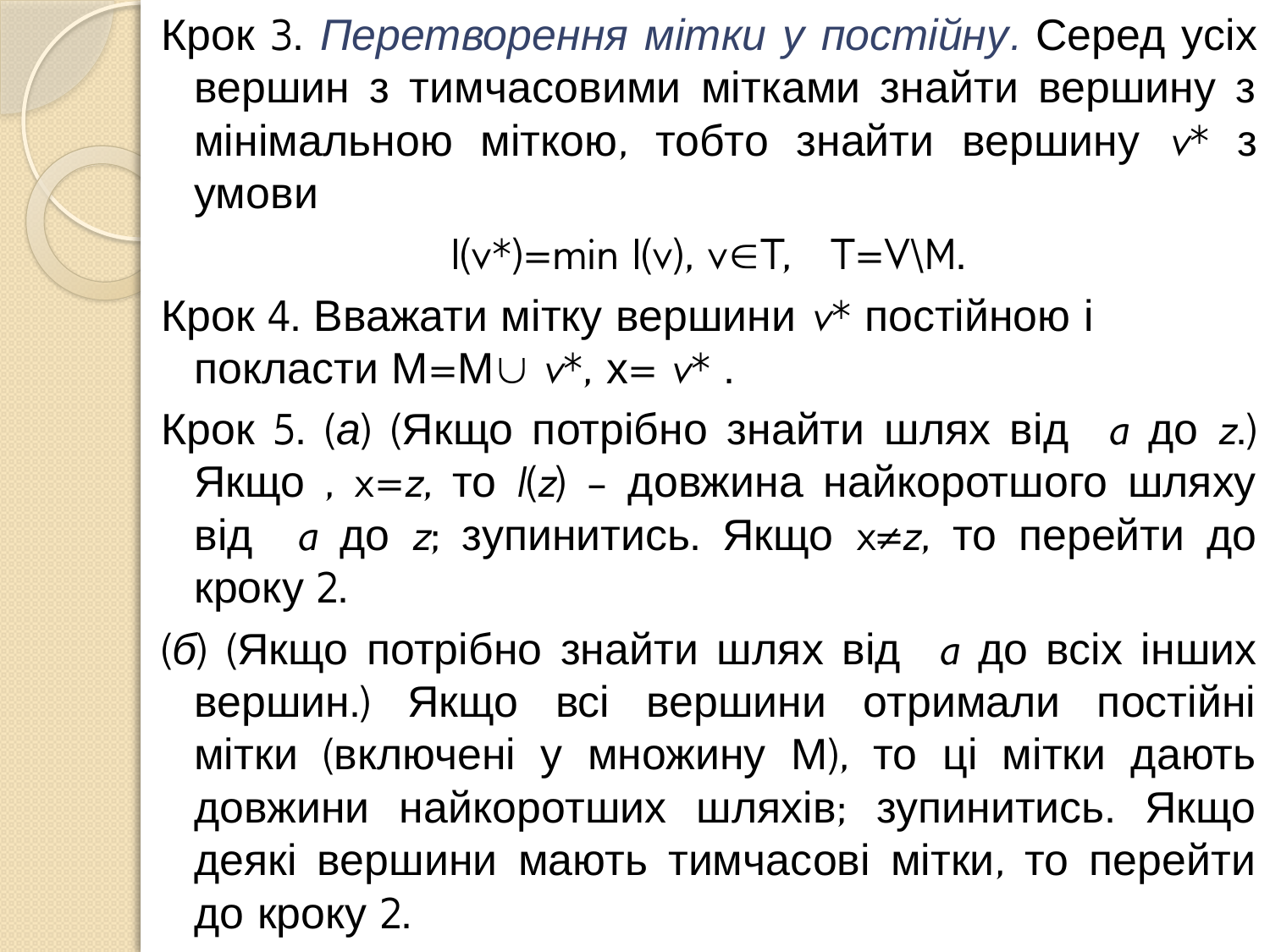

Крок 3. Перетворення мітки у постійну. Серед усіх вершин з тимчасовими мітками знайти вершину з мінімальною міткою, тобто знайти вершину v* з умови
l(v*)=min l(v), v∈T,   T=V\M.
Крок 4. Вважати мітку вершини v* постійною і покласти М=М∪ v*, х= v* .
Крок 5. (а) (Якщо потрібно знайти шлях від  a до z.) Якщо , x=z, то l(z) – довжина найкоротшого шляху від  a до z; зупинитись. Якщо x≠z, то перейти до кроку 2.
(б) (Якщо потрібно знайти шлях від  a до всіх інших вершин.) Якщо всі вершини отримали постійні мітки (включені у множину М), то ці мітки дають довжини найкоротших шляхів; зупинитись. Якщо деякі вершини мають тимчасові мітки, то перейти до кроку 2.